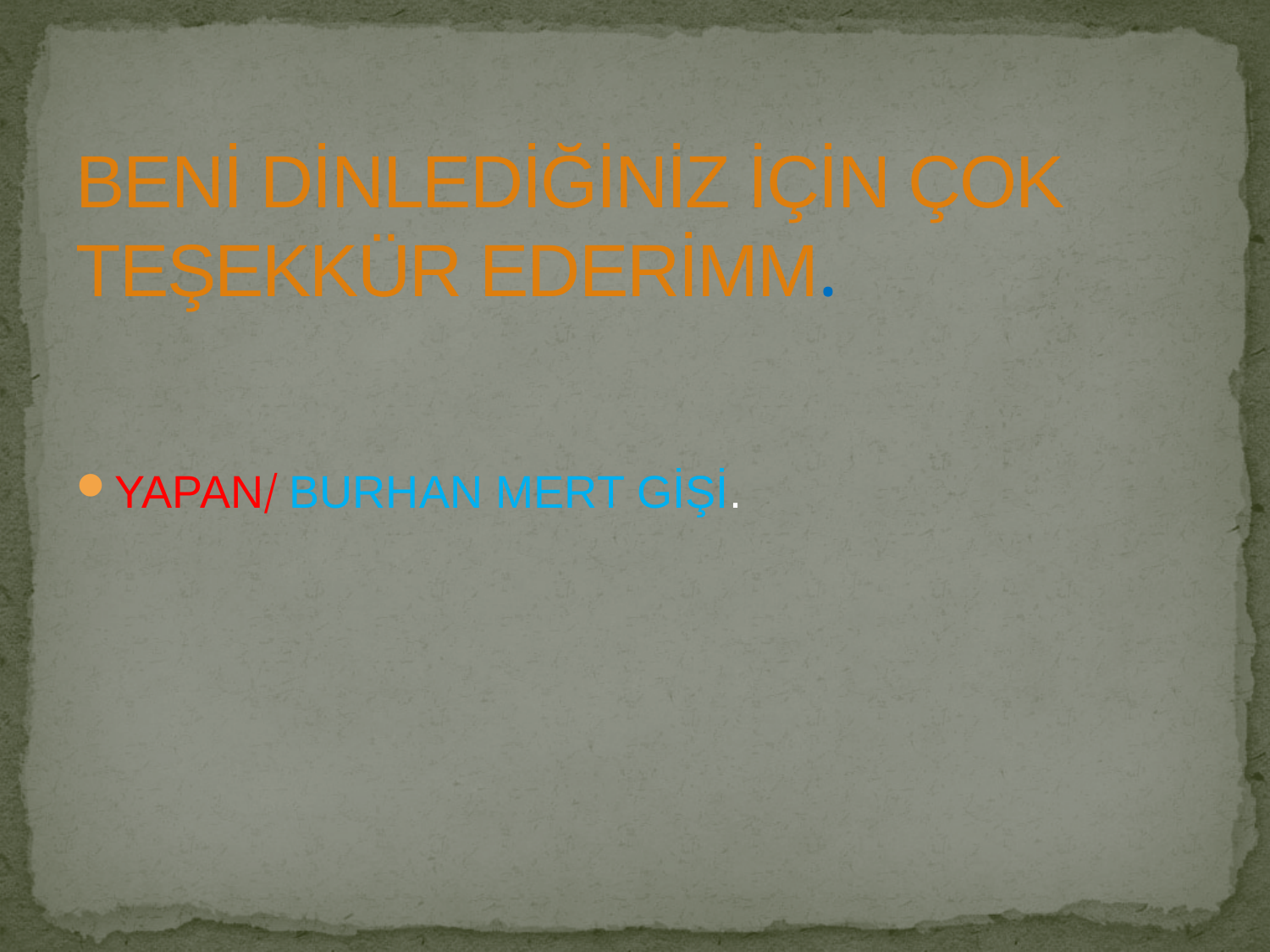

# BENİ DİNLEDİĞİNİZ İÇİN ÇOK TEŞEKKÜR EDERİMM.
YAPAN/ BURHAN MERT GİŞİ.